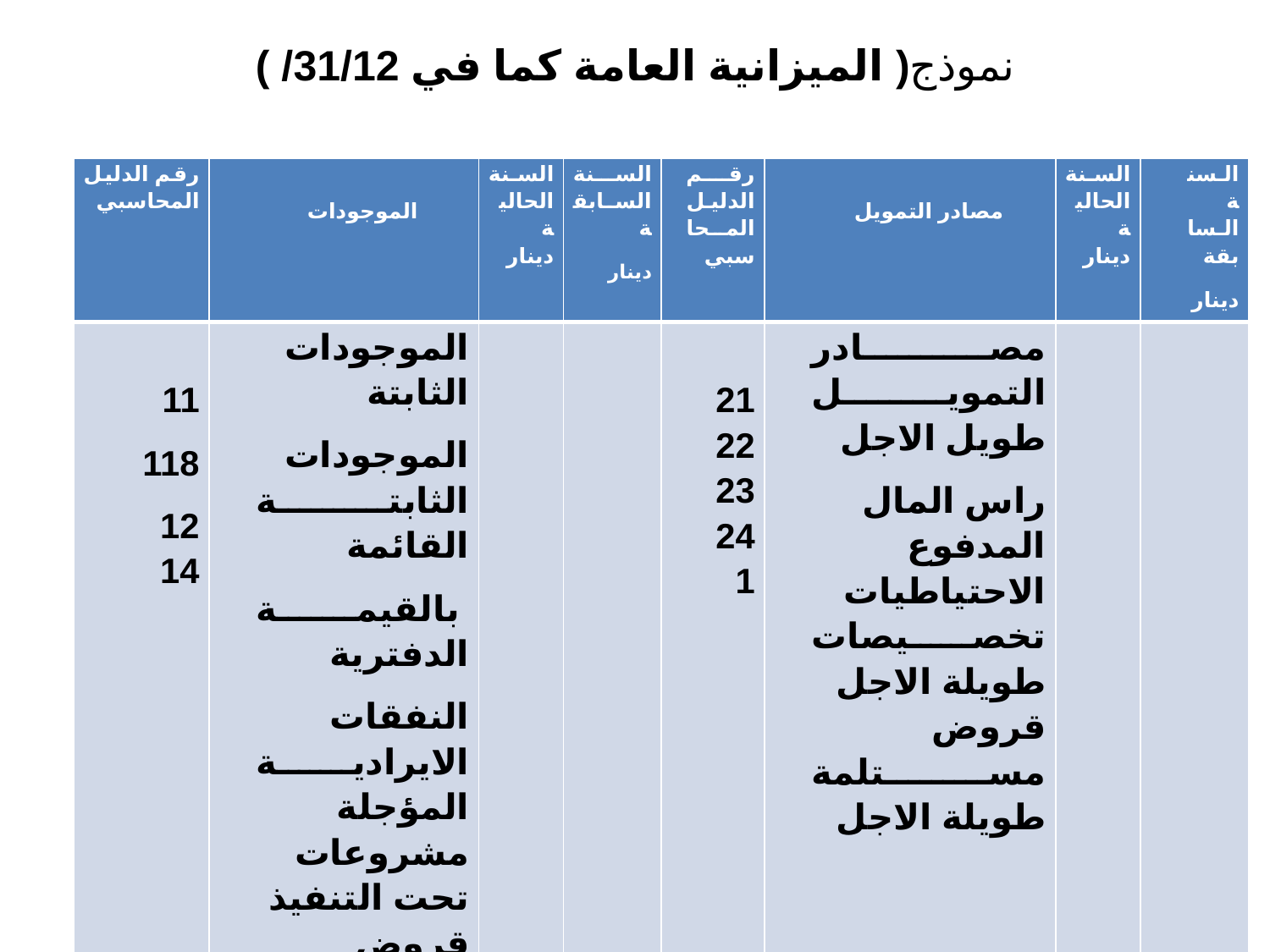

نموذج( الميزانية العامة كما في 31/12/ )
| رقم الدليل المحاسبي | الموجودات | السنة الحالية دينار | السنة السابقة دينار | رقم الدليل المحاسبي | مصادر التمويل | السنة الحالية دينار | السنة السابقة دينار |
| --- | --- | --- | --- | --- | --- | --- | --- |
| 11 118 12 14 | الموجودات الثابتة الموجودات الثابتة القائمة بالقيمة الدفترية النفقات الايرادية المؤجلة مشروعات تحت التنفيذ قروض ممنوحة طويلة الاجل استثمارات مالية طويلة الاجل |  |  | 21 22 23 241 | مصادر التمويل طويل الاجل راس المال المدفوع الاحتياطيات تخصيصات طويلة الاجل قروض مستلمة طويلة الاجل |  |  |